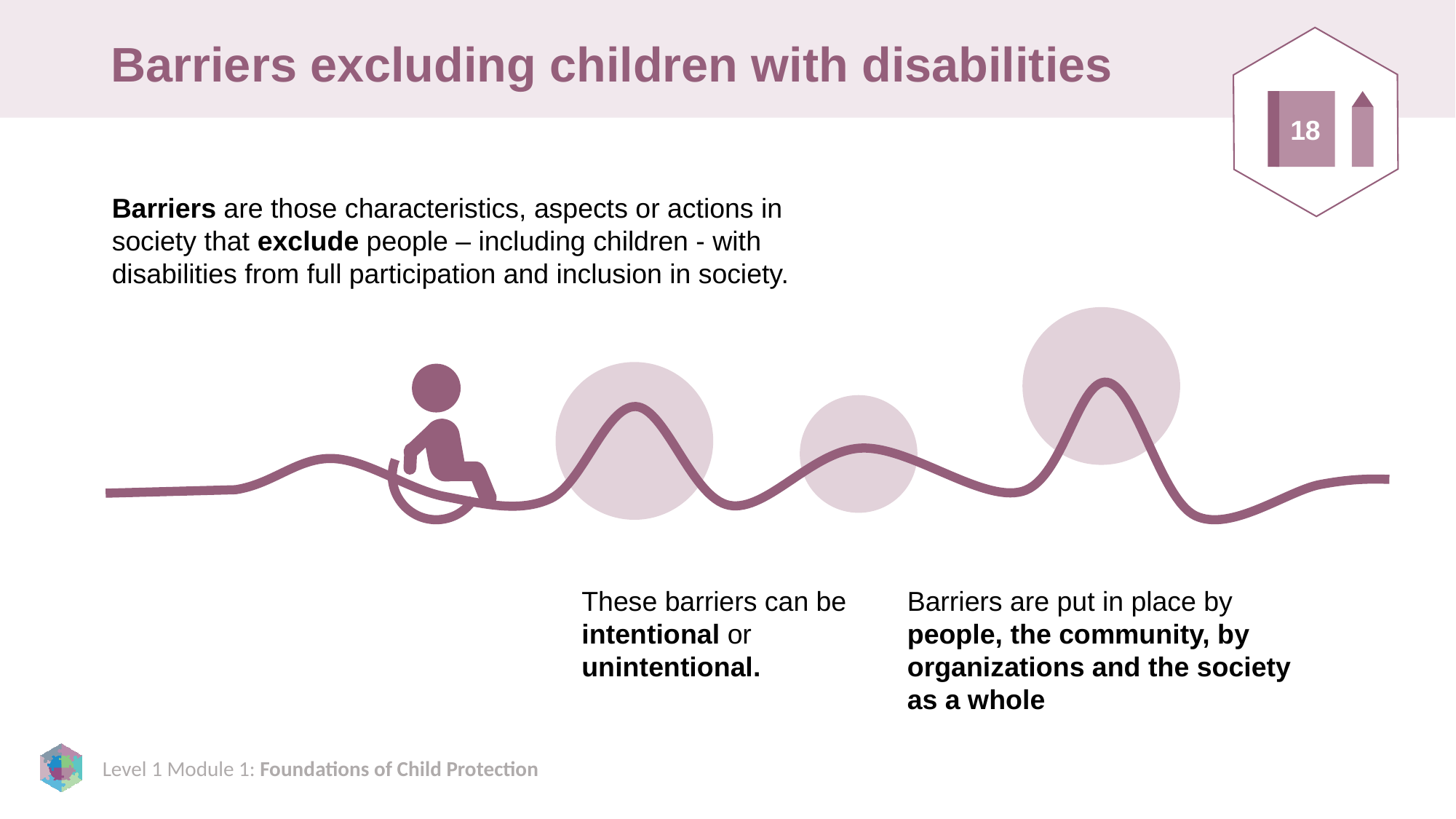

# Barriers excluding children with disabilities

18

Barriers are those characteristics, aspects or actions in society that exclude people – including children - with disabilities from full participation and inclusion in society.

These barriers can be intentional or unintentional.
Barriers are put in place by people, the community, by organizations and the society as a whole